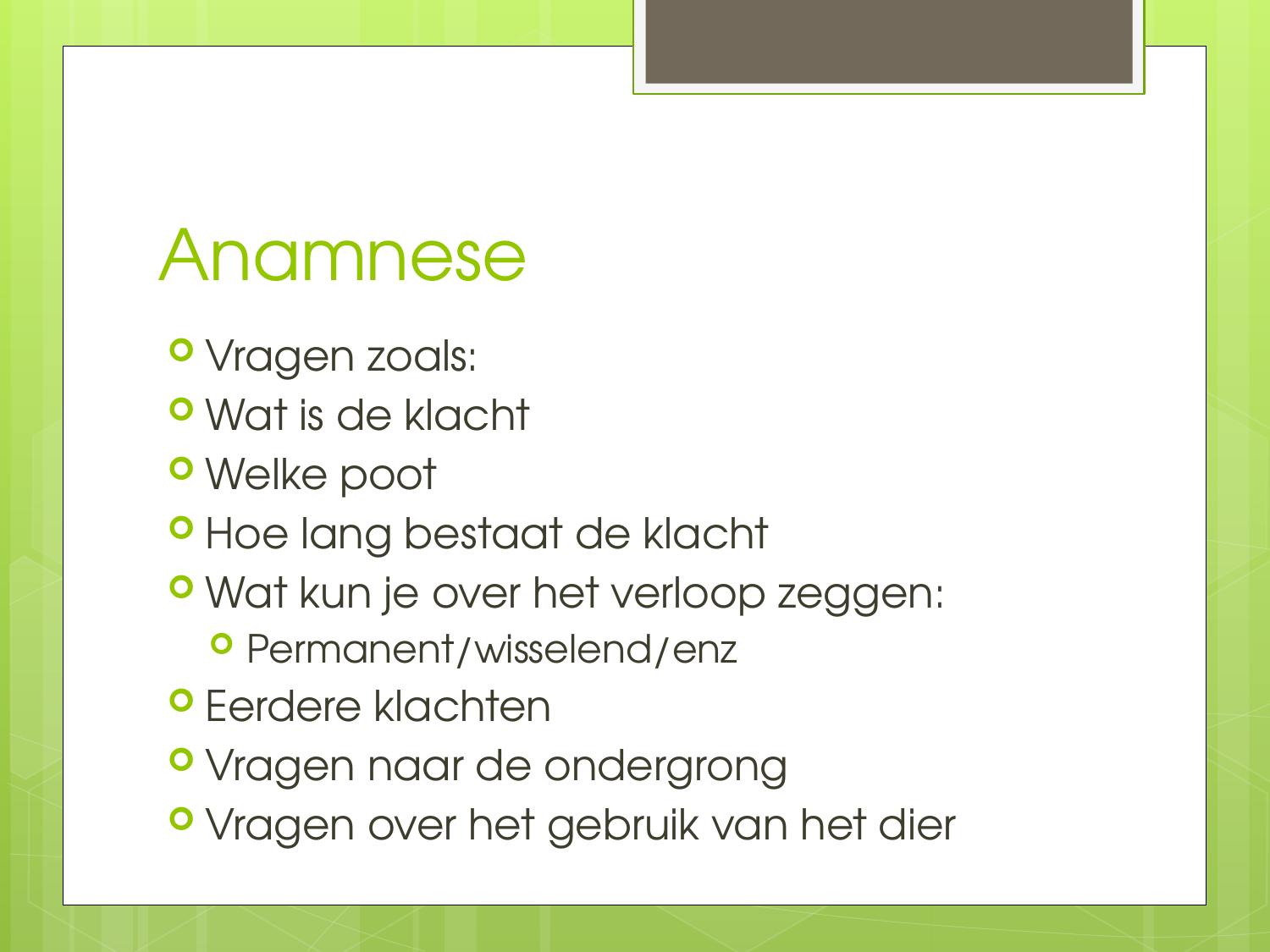

# Anamnese
Vragen zoals:
Wat is de klacht
Welke poot
Hoe lang bestaat de klacht
Wat kun je over het verloop zeggen:
Permanent/wisselend/enz
Eerdere klachten
Vragen naar de ondergrong
Vragen over het gebruik van het dier